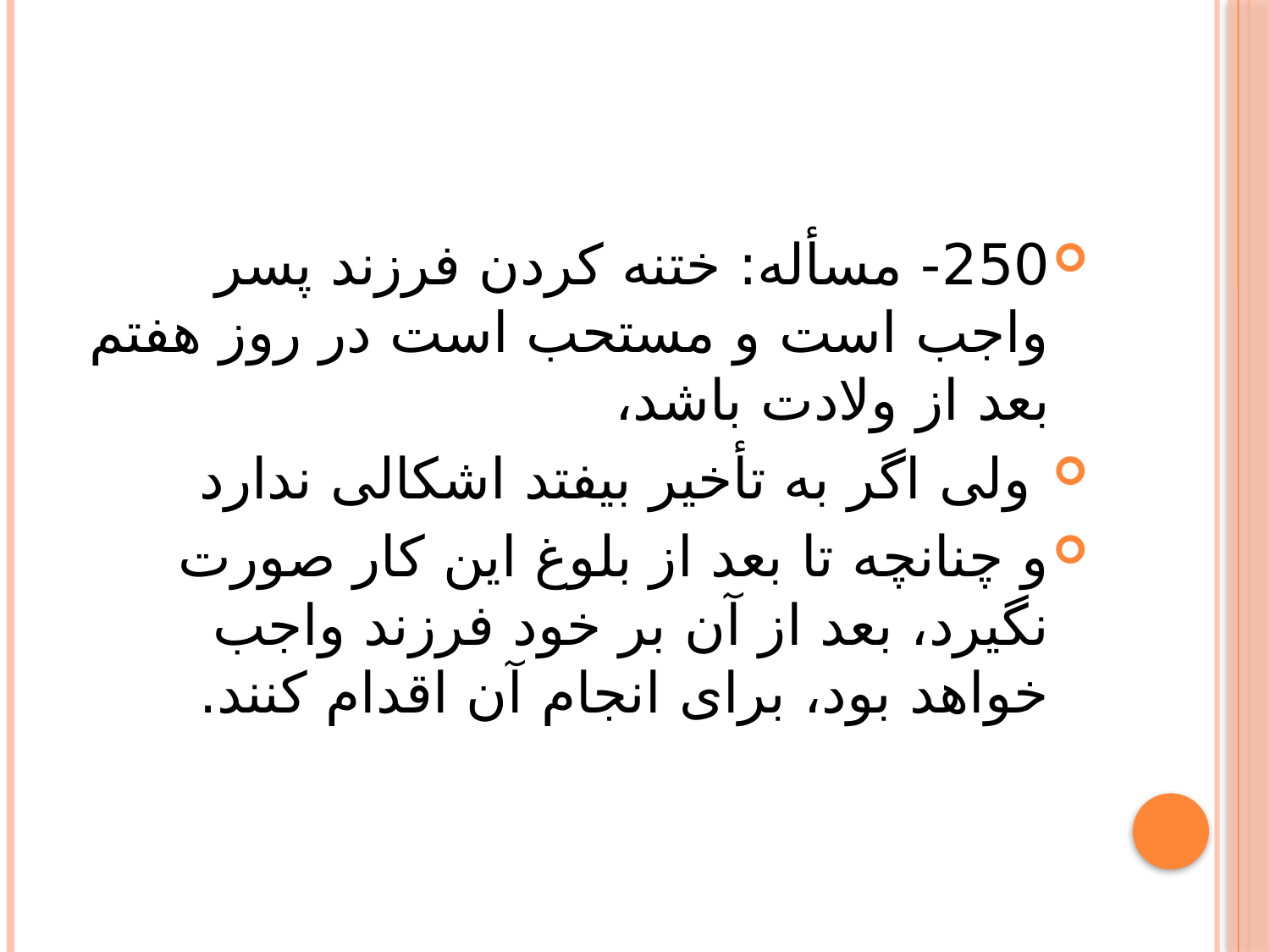

#
250- مسأله: ختنه كردن فرزند پسر واجب است و مستحب است در روز هفتم بعد از ولادت باشد،
 ولى اگر به تأخير بيفتد اشكالى ندارد
و چنانچه تا بعد از بلوغ اين كار صورت نگيرد، بعد از آن بر خود فرزند واجب خواهد بود، براى انجام آن اقدام كنند.